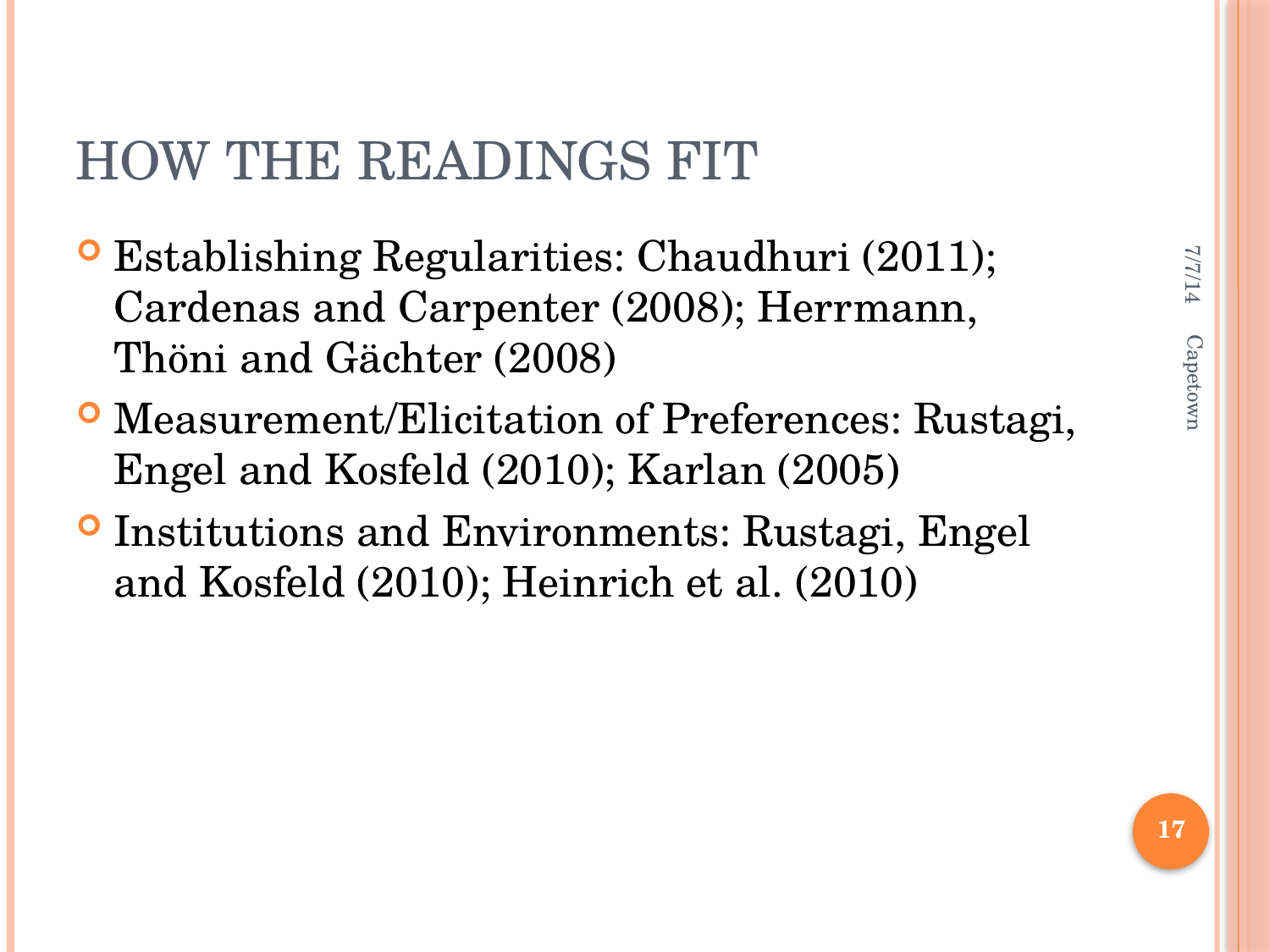

# How the Readings Fit
7/7/14
Establishing Regularities: Chaudhuri (2011); Cardenas and Carpenter (2008); Herrmann, Thöni and Gächter (2008)
Measurement/Elicitation of Preferences: Rustagi, Engel and Kosfeld (2010); Karlan (2005)
Institutions and Environments: Rustagi, Engel and Kosfeld (2010); Heinrich et al. (2010)
Capetown
17